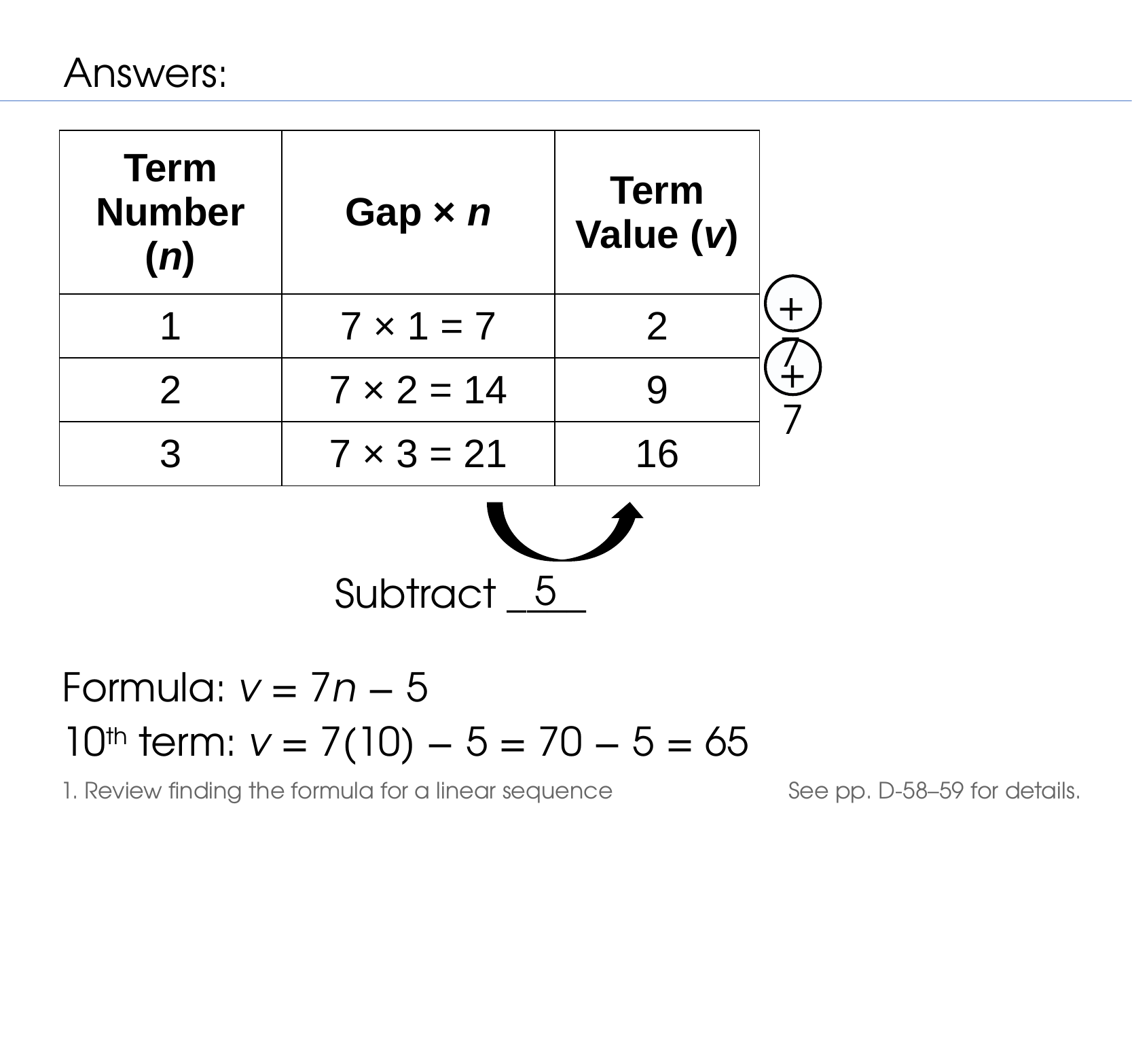

Answers:
| Term Number (n) | Gap × n | Term Value (v) |
| --- | --- | --- |
| 1 | 7 × 1 = 7 | 2 |
| 2 | 7 × 2 = 14 | 9 |
| 3 | 7 × 3 = 21 | 16 |
+7

+7

5
Subtract ____
Formula: v = 7n − 5
10th term: v = 7(10) − 5 = 70 − 5 = 65
1. Review finding the formula for a linear sequence
See pp. D-58–59 for details.